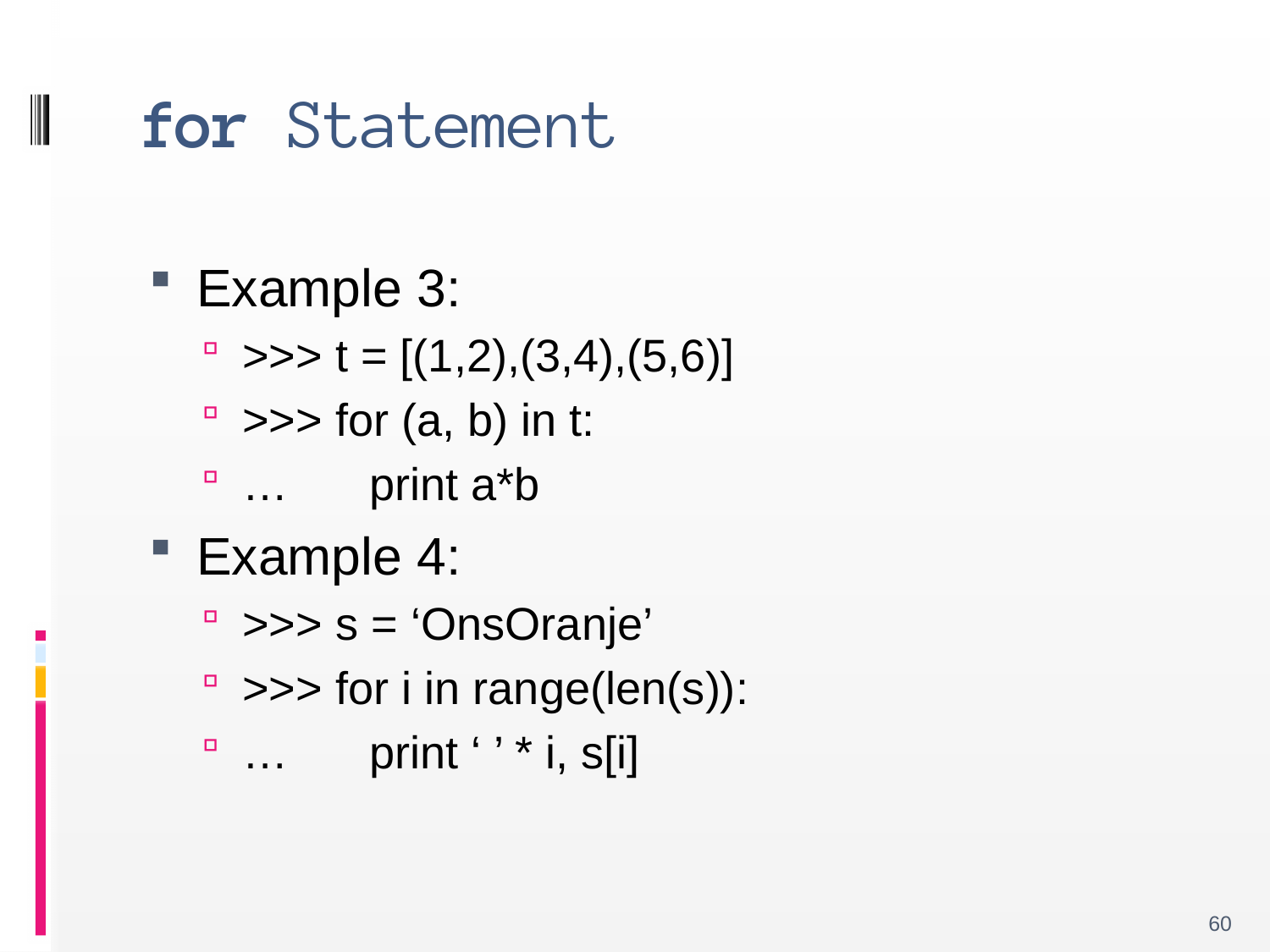

# for Statement
Example 3:
>>> t = [(1,2),(3,4),(5,6)]
>>> for (a, b) in t:
…	print a*b
Example 4:
>>> s = ‘OnsOranje’
>>> for i in range(len(s)):
…	print ‘ ’ * i, s[i]
60